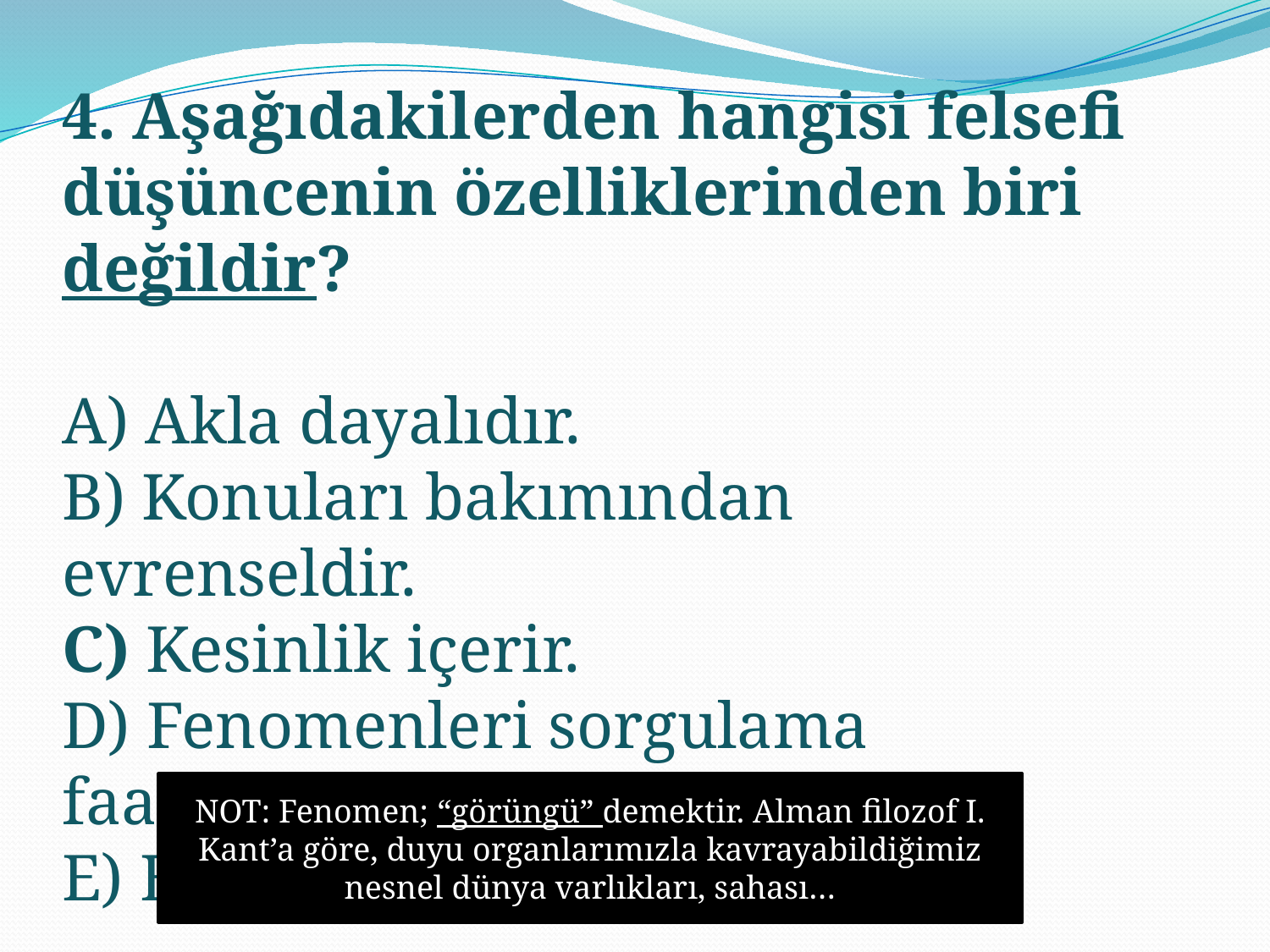

4. Aşağıdakilerden hangisi felsefi düşüncenin özelliklerinden biri değildir?

A) Akla dayalıdır.
B) Konuları bakımından evrenseldir.
C) Kesinlik içerir.
D) Fenomenleri sorgulama faaliyetidir.
E) Eleştirel bir tavırdır

NOT: Fenomen; “görüngü” demektir. Alman filozof I. Kant’a göre, duyu organlarımızla kavrayabildiğimiz nesnel dünya varlıkları, sahası…